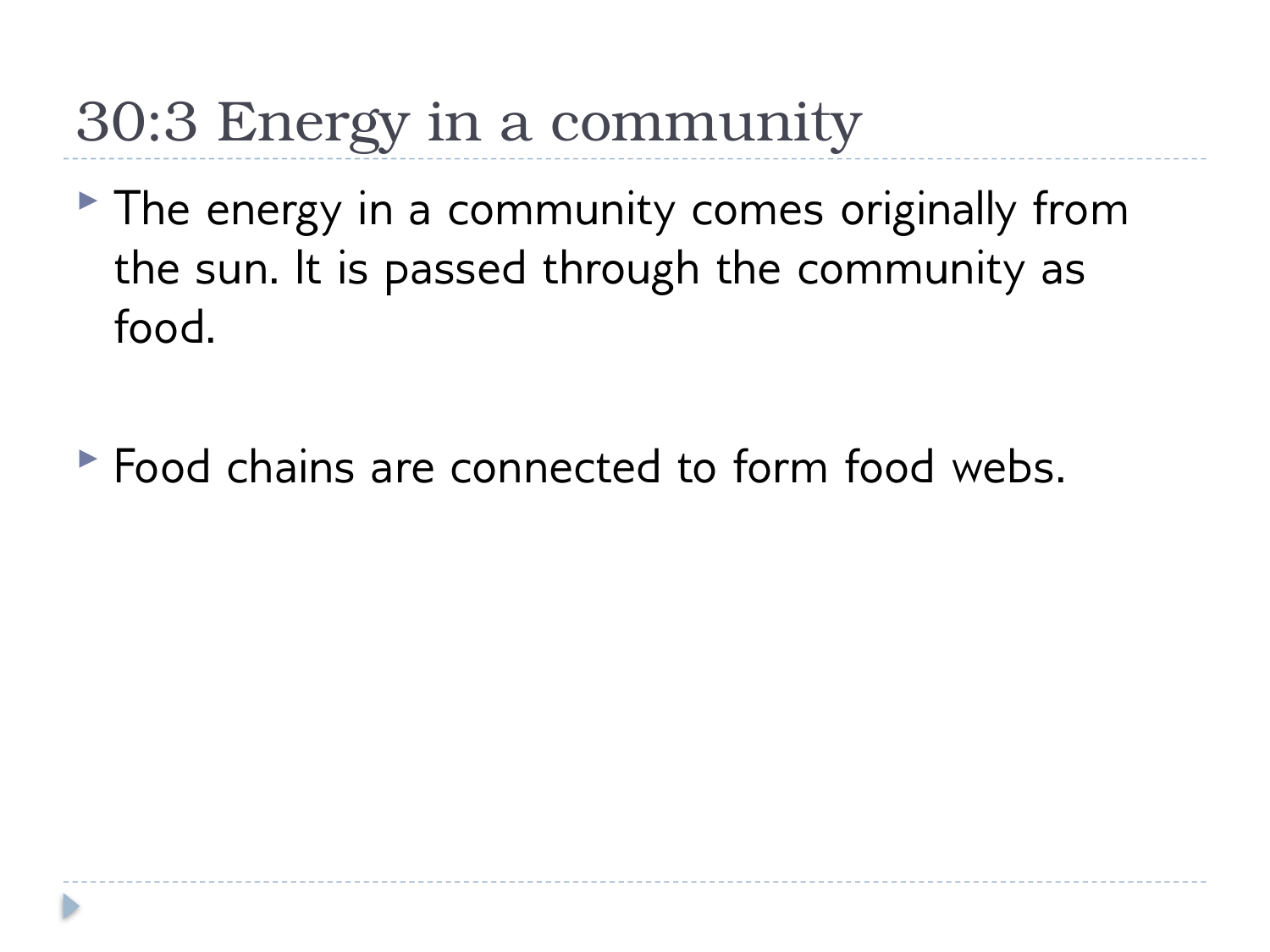

# 30:3 Energy in a community
The energy in a community comes originally from the sun. It is passed through the community as food.

Food chains are connected to form food webs.